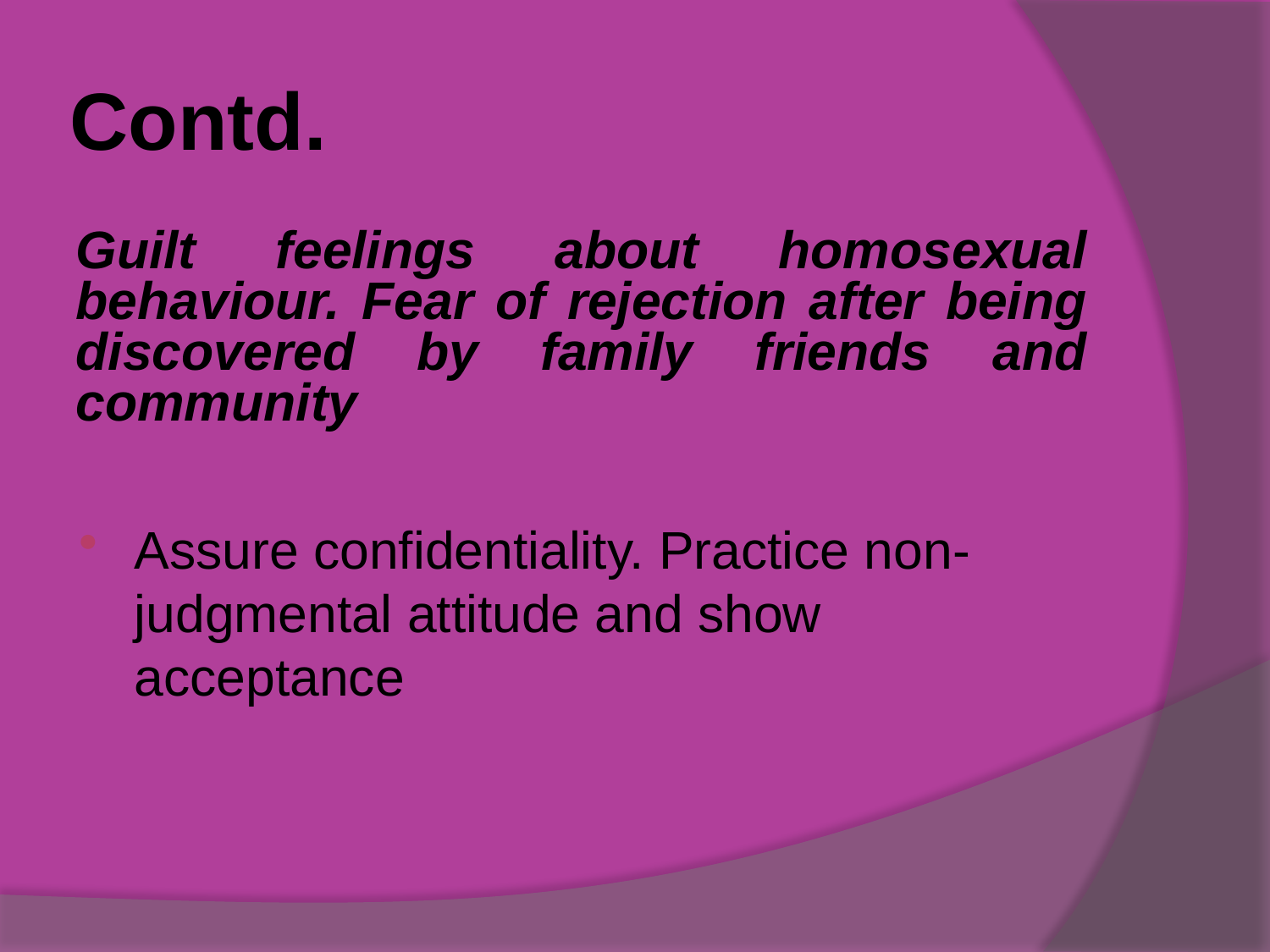

# Contd.
Guilt feelings about homosexual behaviour. Fear of rejection after being discovered by family friends and community

Assure confidentiality. Practice non-judgmental attitude and show acceptance